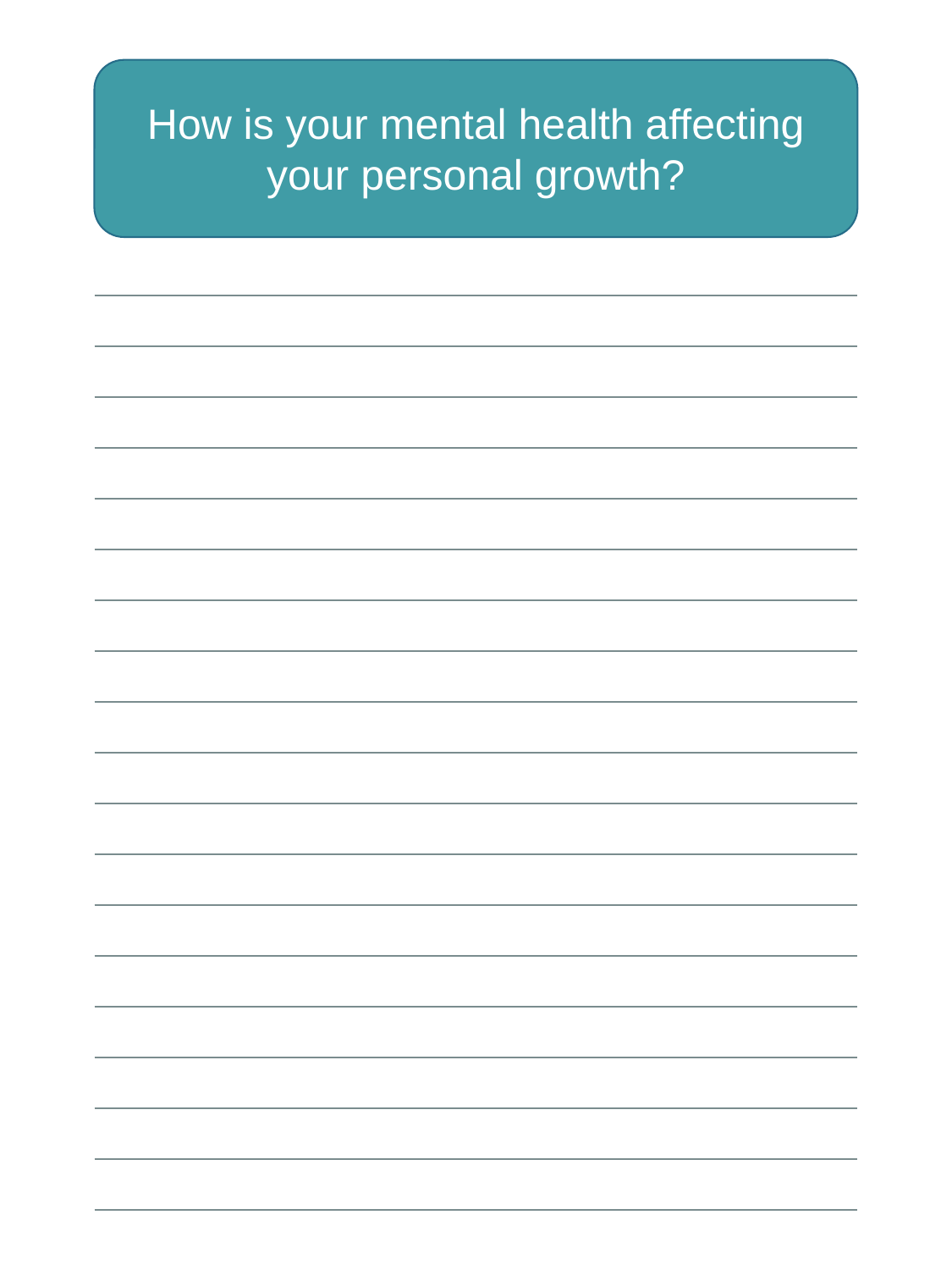

How is your mental health affecting your personal growth?
|  |
| --- |
|  |
|  |
|  |
|  |
|  |
|  |
|  |
|  |
|  |
|  |
|  |
|  |
|  |
|  |
|  |
|  |
|  |